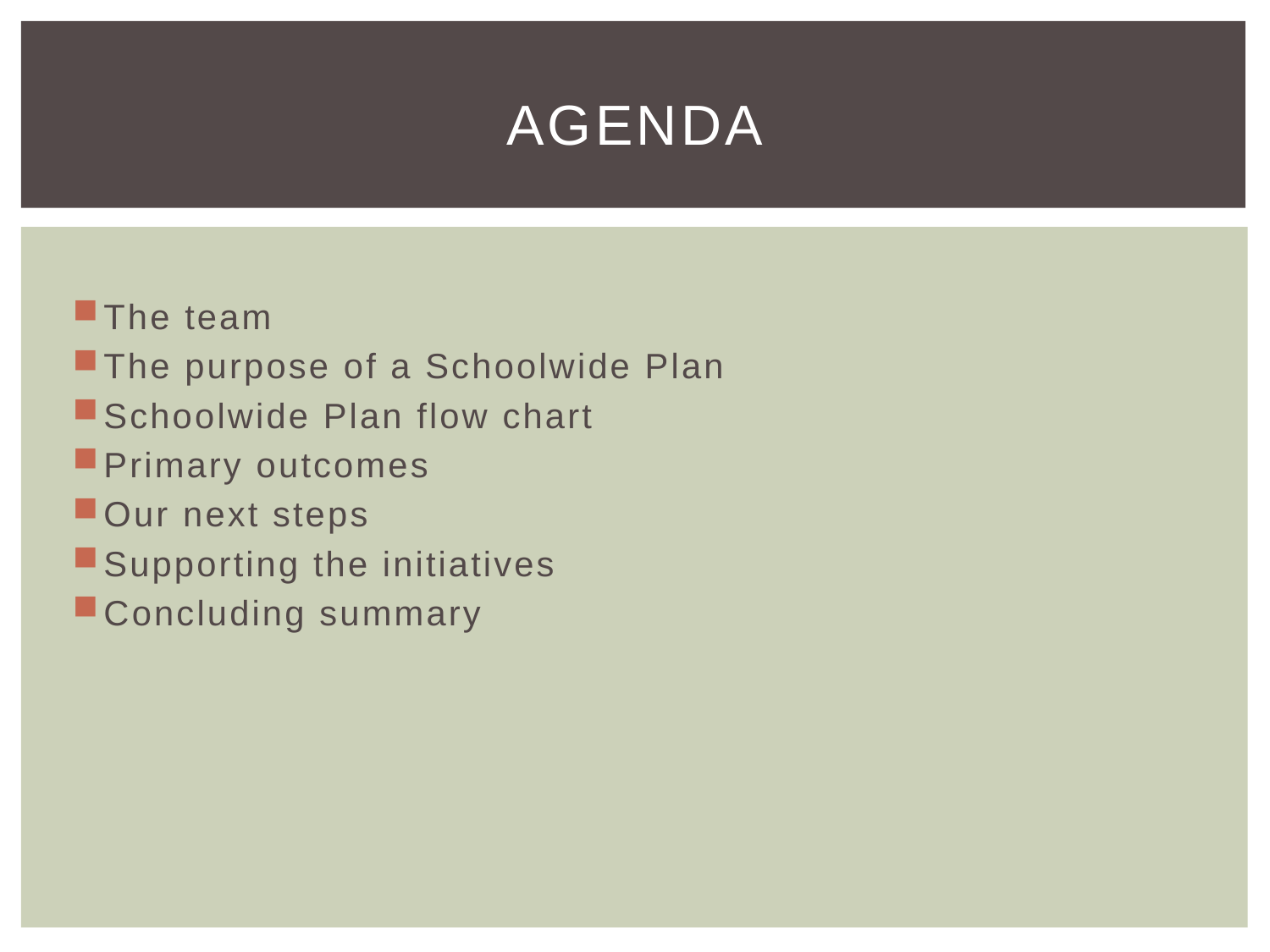

# AGenda

The team
The purpose of a Schoolwide Plan
Schoolwide Plan flow chart
Primary outcomes
Our next steps
Supporting the initiatives
Concluding summary